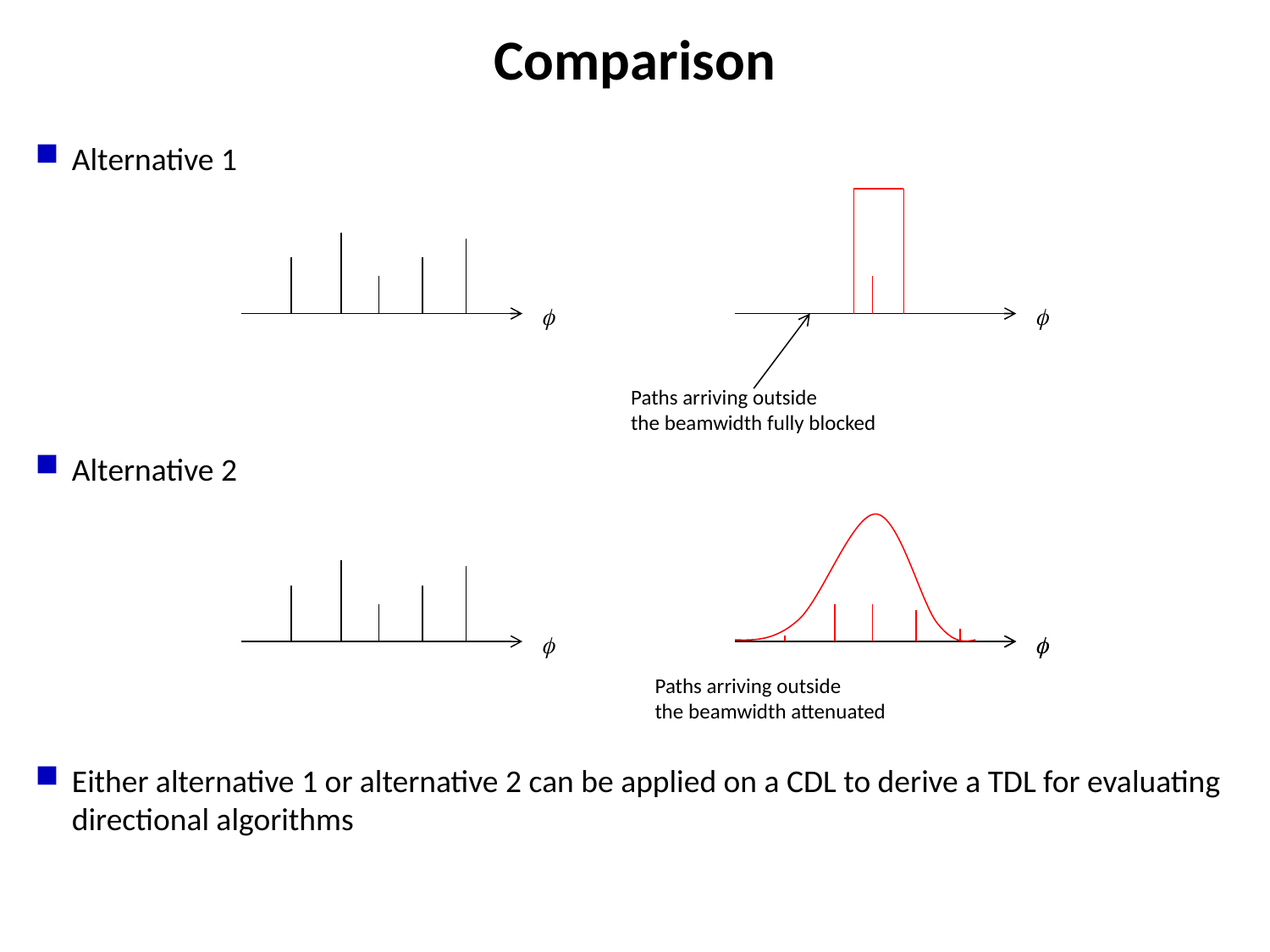

# Comparison
Alternative 1

Alternative 2

Either alternative 1 or alternative 2 can be applied on a CDL to derive a TDL for evaluating directional algorithms
φ
φ
Paths arriving outside
the beamwidth fully blocked

φ
φ
φ
Paths arriving outside
the beamwidth attenuated